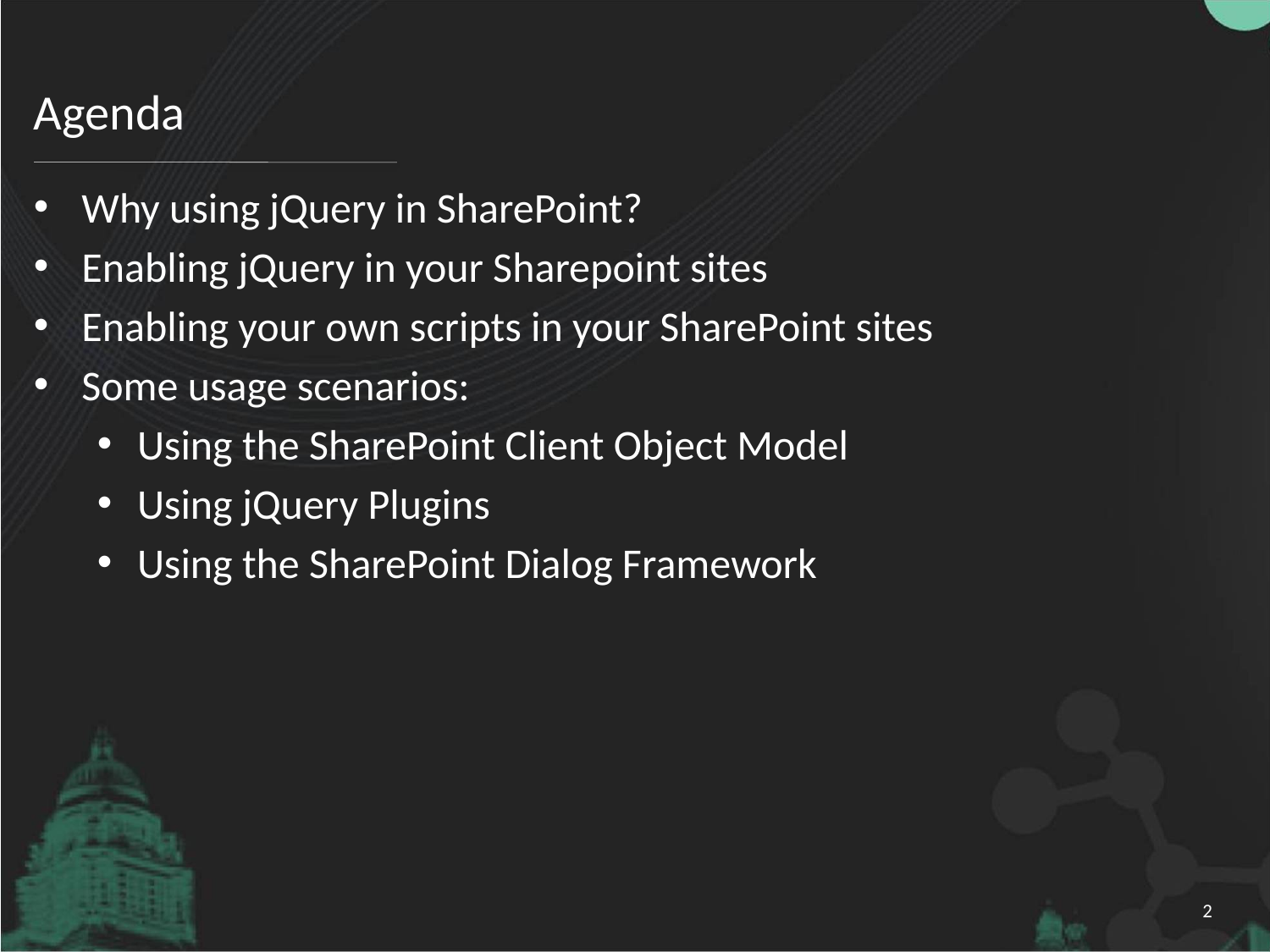

# Agenda
Why using jQuery in SharePoint?
Enabling jQuery in your Sharepoint sites
Enabling your own scripts in your SharePoint sites
Some usage scenarios:
Using the SharePoint Client Object Model
Using jQuery Plugins
Using the SharePoint Dialog Framework

2